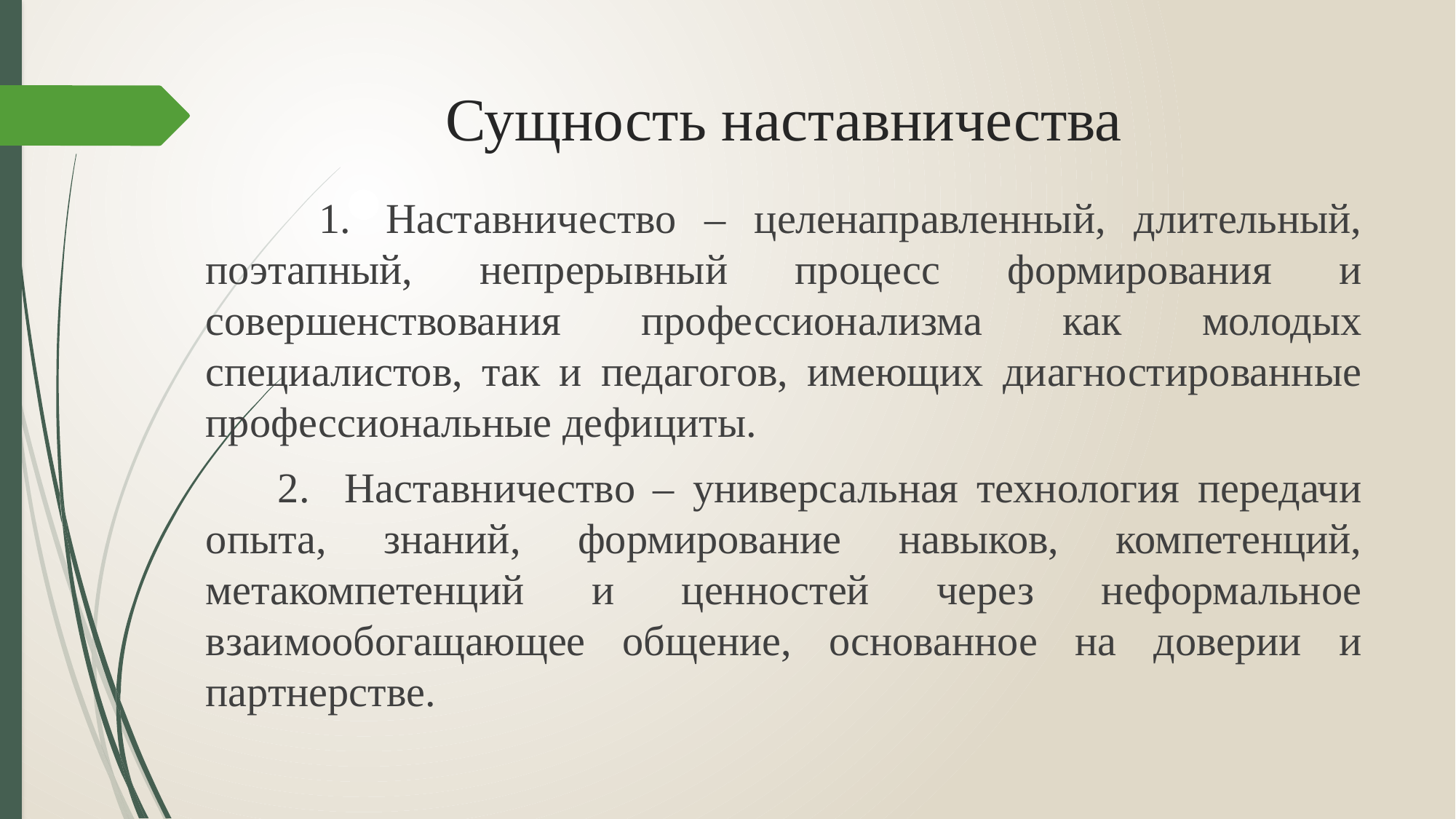

# Сущность наставничества
    1.	Наставничество – целенаправленный, длительный, поэтапный, непрерывный процесс формирования и совершенствования профессионализма как молодых специалистов, так и педагогов, имеющих диагностированные профессиональные дефициты.
    2.	Наставничество – универсальная технология передачи опыта, знаний, формирование навыков, компетенций, метакомпетенций и ценностей через неформальное взаимообогащающее общение, основанное на доверии и партнерстве.